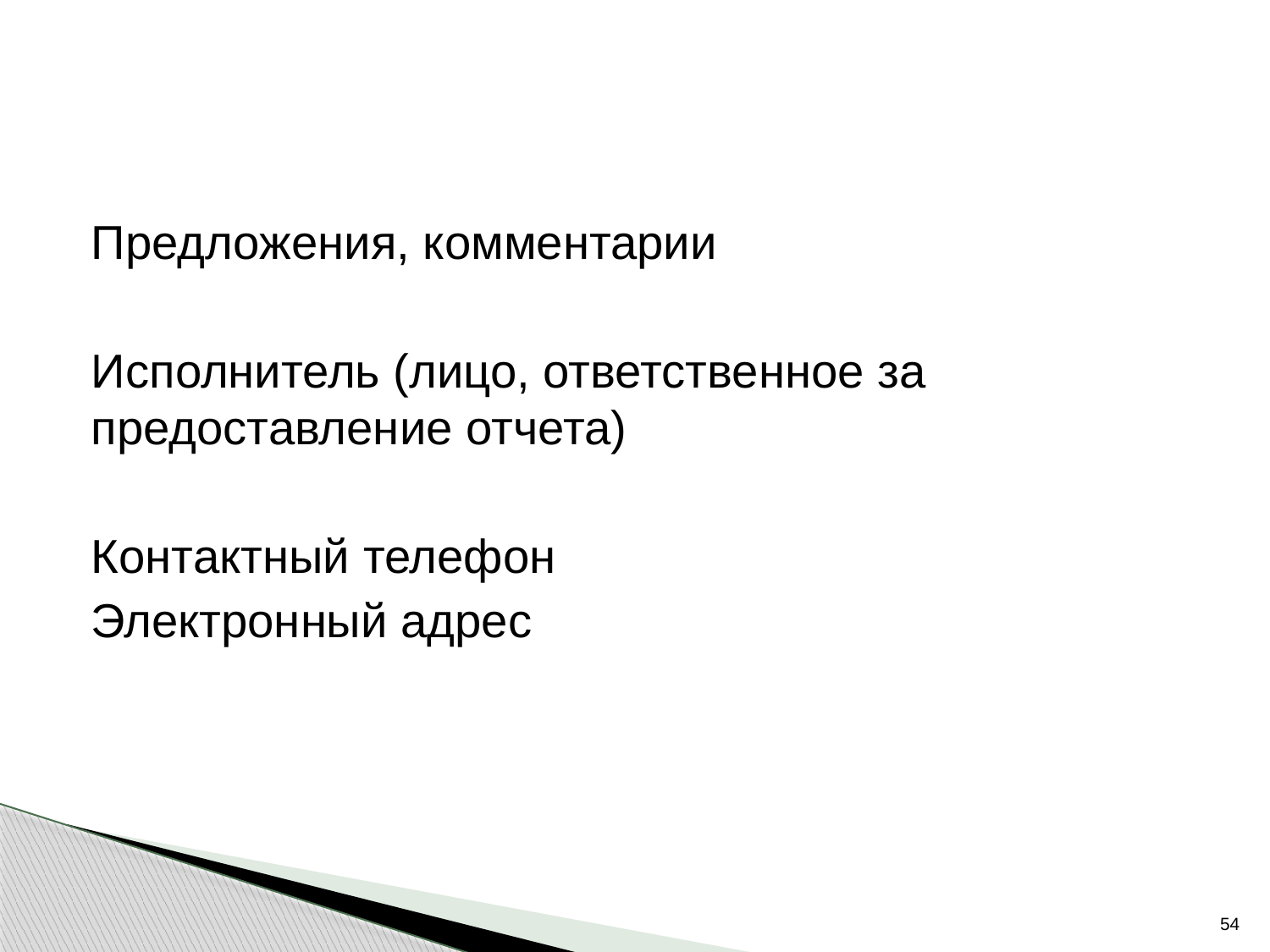

#
Предложения, комментарии

Исполнитель (лицо, ответственное за предоставление отчета)

Контактный телефон
Электронный адрес

54